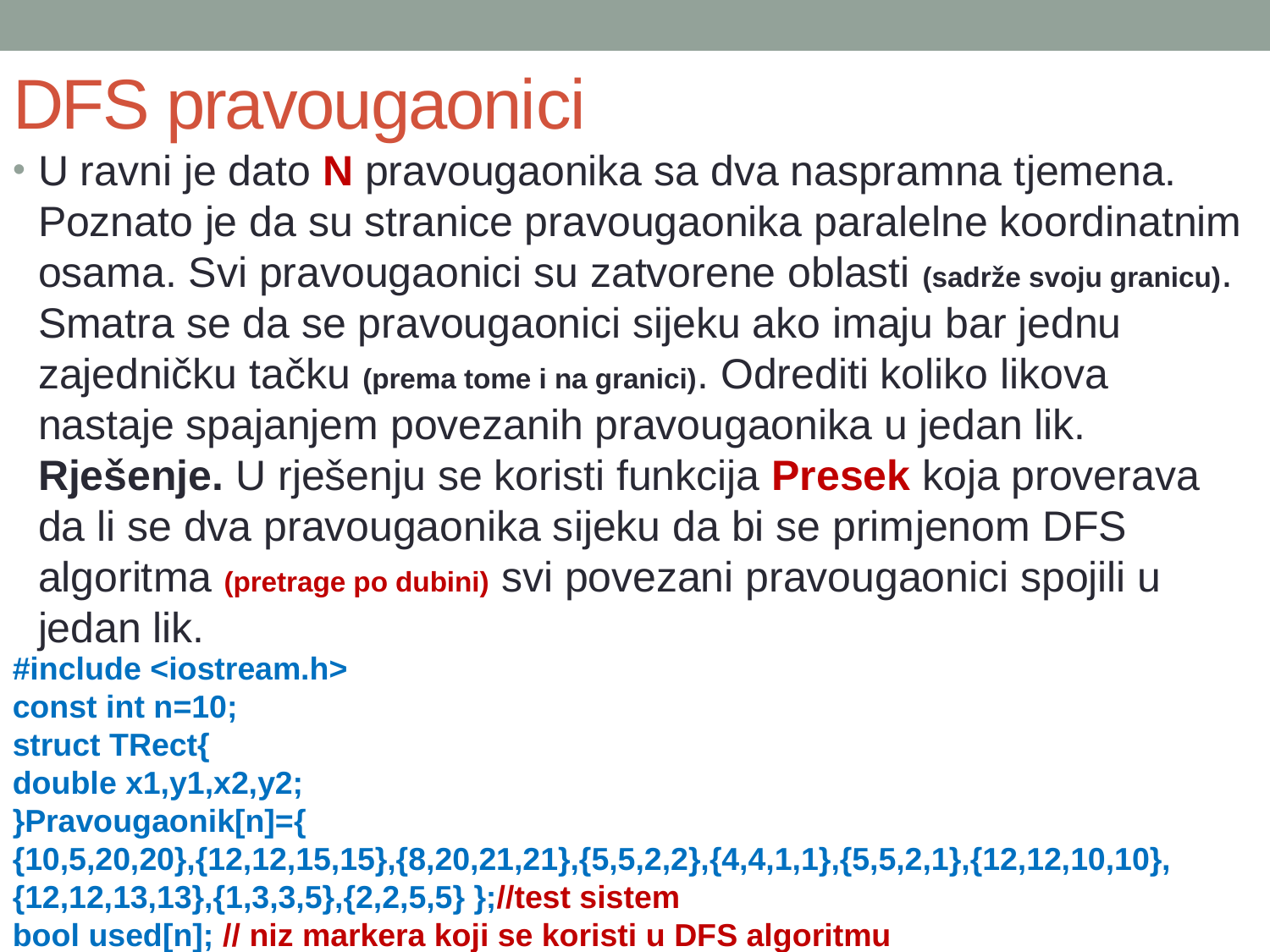

# DFS pravougaonici
U ravni je dato N pravougaonika sa dva naspramna tjemena. Poznato je da su stranice pravougaonika paralelne koordinatnim osama. Svi pravougaonici su zatvorene oblasti (sadrže svoju granicu). Smatra se da se pravougaonici sijeku ako imaju bar jednu zajedničku tačku (prema tome i na granici). Odrediti koliko likova nastaje spajanjem povezanih pravougaonika u jedan lik. Rješenje. U rješenju se koristi funkcija Presek koja proverava da li se dva pravougaonika sijeku da bi se primjenom DFS algoritma (pretrage po dubini) svi povezani pravougaonici spojili u jedan lik.

#include <iostream.h>
const int n=10;
struct TRect{
double x1,y1,x2,y2;
}Pravougaonik[n]={
{10,5,20,20},{12,12,15,15},{8,20,21,21},{5,5,2,2},{4,4,1,1},{5,5,2,1},{12,12,10,10},{12,12,13,13},{1,3,3,5},{2,2,5,5} };//test sistem
bool used[n]; // niz markera koji se koristi u DFS algoritmu